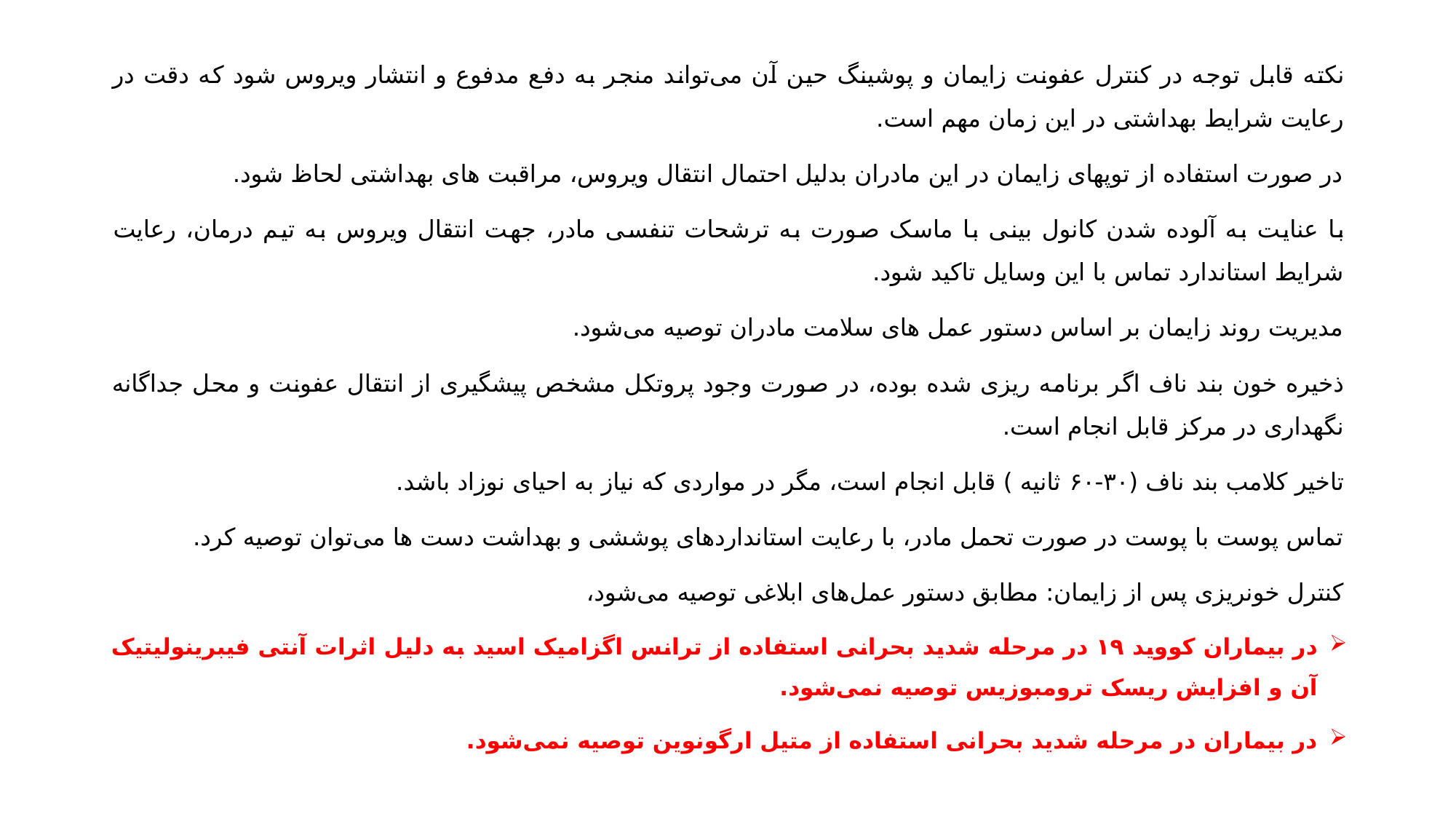

نکته قابل توجه در کنترل عفونت زایمان و پوشینگ حین آن می‌تواند منجر به دفع مدفوع و انتشار ویروس شود که دقت در رعایت شرایط بهداشتی در این زمان مهم است.
در صورت استفاده از توپهای زایمان در این مادران بدلیل احتمال انتقال ویروس، مراقبت های بهداشتی لحاظ شود.
با عنایت به آلوده شدن کانول بینی با ماسک صورت به ترشحات تنفسی مادر، جهت انتقال ویروس به تیم درمان، رعایت شرایط استاندارد تماس با این وسایل تاکید شود.
مدیریت روند زایمان بر اساس دستور عمل های سلامت مادران توصیه می‌شود.
ذخیره خون بند ناف اگر برنامه ریزی شده بوده، در صورت وجود پروتکل مشخص پیشگیری از انتقال عفونت و محل جداگانه نگهداری در مرکز قابل انجام است.
تاخیر کلامب بند ناف (۳۰-۶۰ ثانیه ) قابل انجام است، مگر در مواردی که نیاز به احیای نوزاد باشد.
تماس پوست با پوست در صورت تحمل مادر، با رعایت استانداردهای پوششی و بهداشت دست ها می‌توان توصیه کرد.
کنترل خونریزی پس از زایمان: مطابق دستور عمل‌های ابلاغی توصیه می‌شود،
در بیماران کووید ۱۹ در مرحله شدید بحرانی استفاده از ترانس اگزامیک اسید به دلیل اثرات آنتی فیبرینولیتیک آن و افزایش ریسک ترومبوزیس توصیه نمی‌شود.
در بیماران در مرحله شدید بحرانی استفاده از متیل ارگونوین توصیه نمی‌شود.